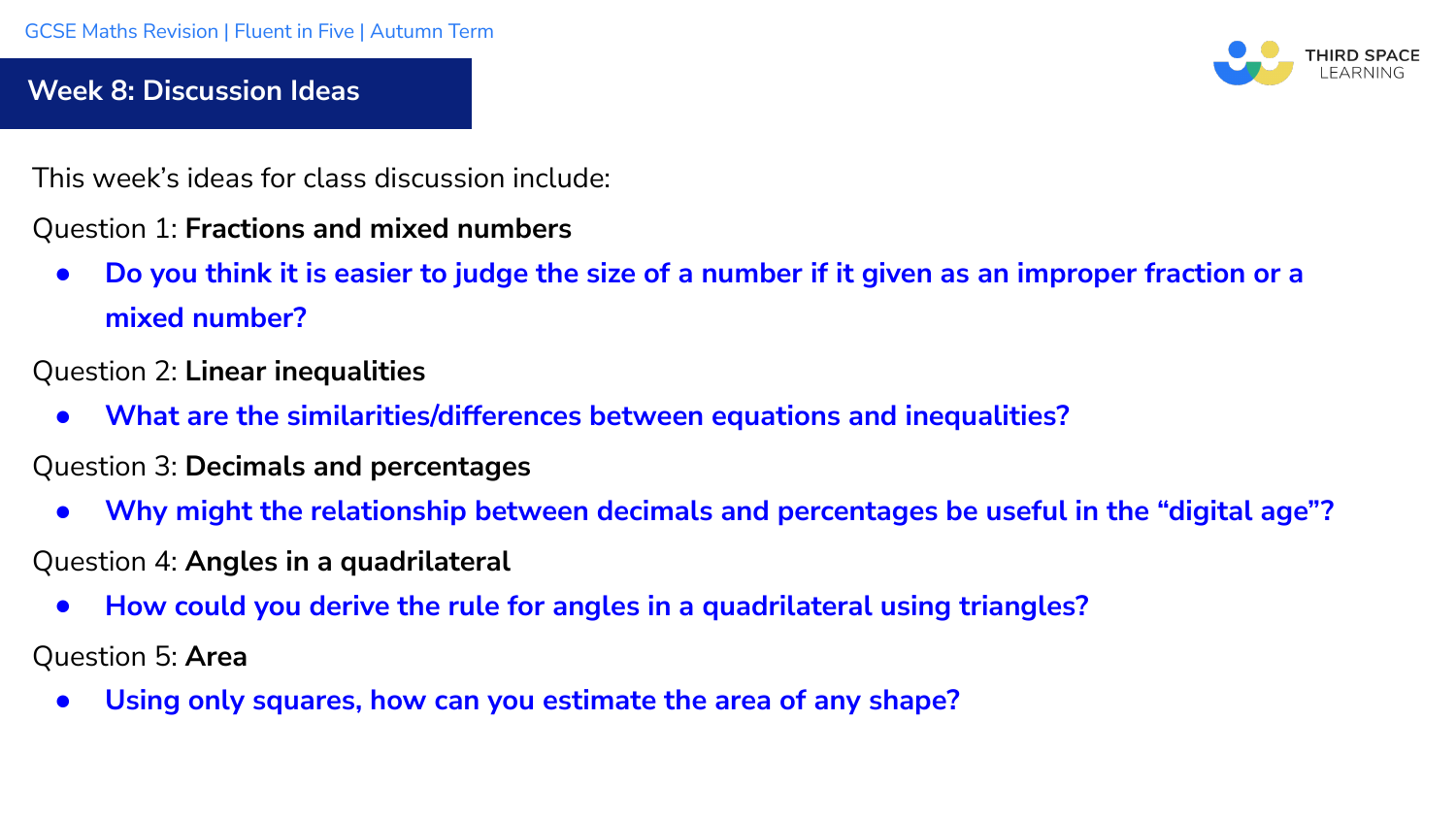

Week 8: Discussion Ideas
| This week’s ideas for class discussion include: |
| --- |
| Question 1: Fractions and mixed numbers Do you think it is easier to judge the size of a number if it given as an improper fraction or a mixed number? |
| Question 2: Linear inequalities What are the similarities/differences between equations and inequalities? |
| Question 3: Decimals and percentages Why might the relationship between decimals and percentages be useful in the “digital age”? |
| Question 4: Angles in a quadrilateral How could you derive the rule for angles in a quadrilateral using triangles? |
| Question 5: Area Using only squares, how can you estimate the area of any shape? |